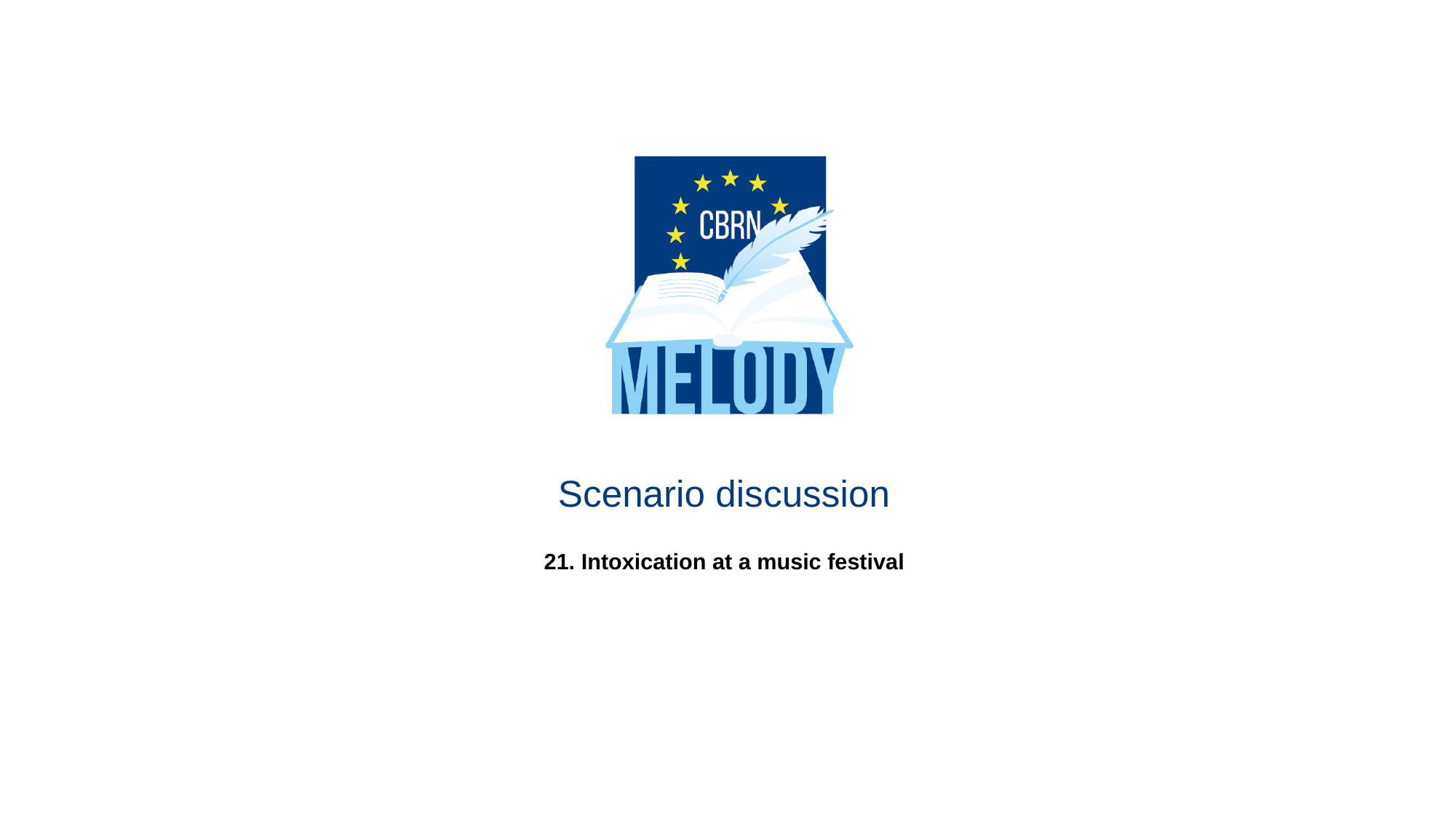

# Scenario discussion 21. Intoxication at a music festival